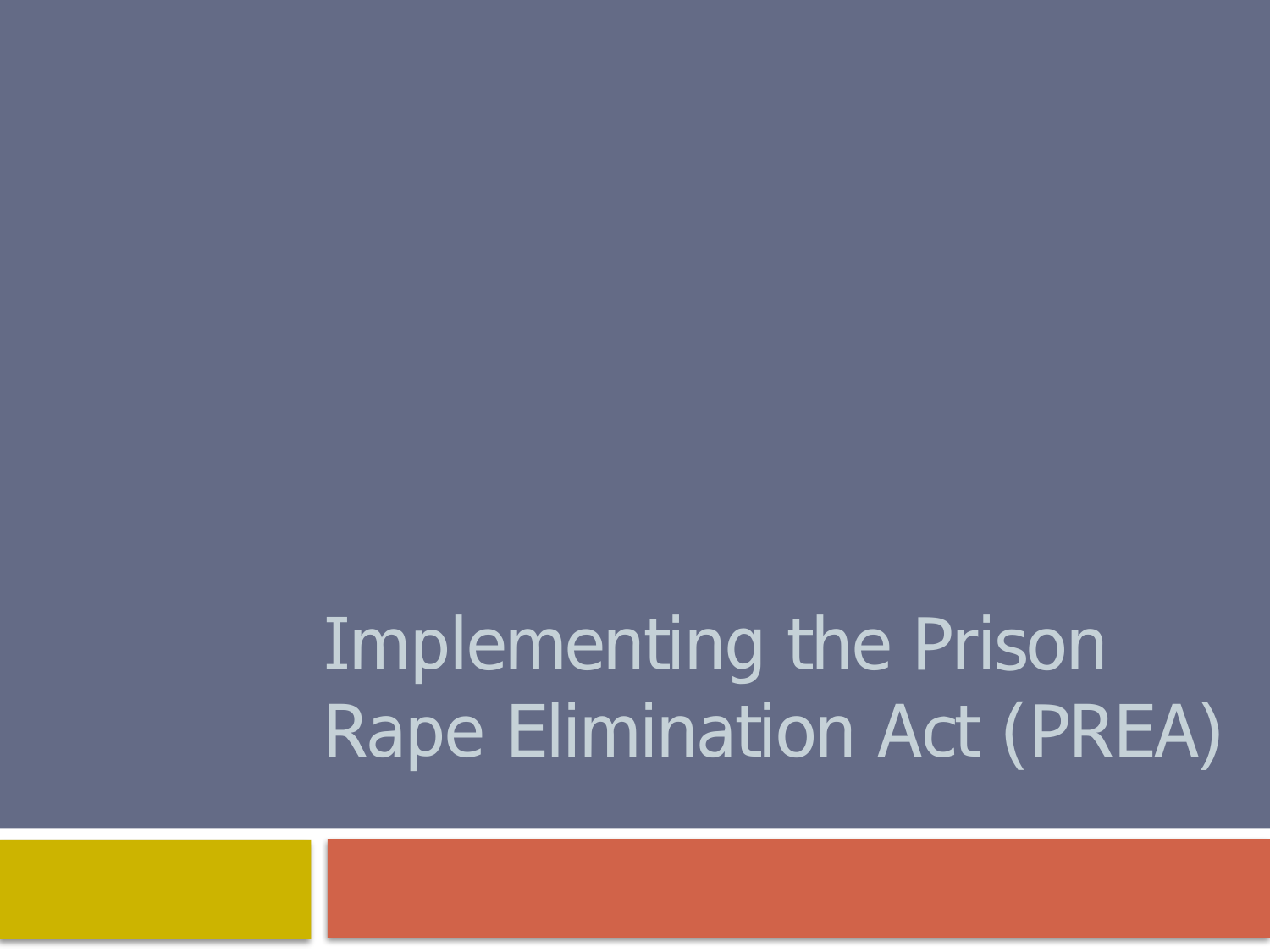

# Implementing the Prison Rape Elimination Act (PREA)